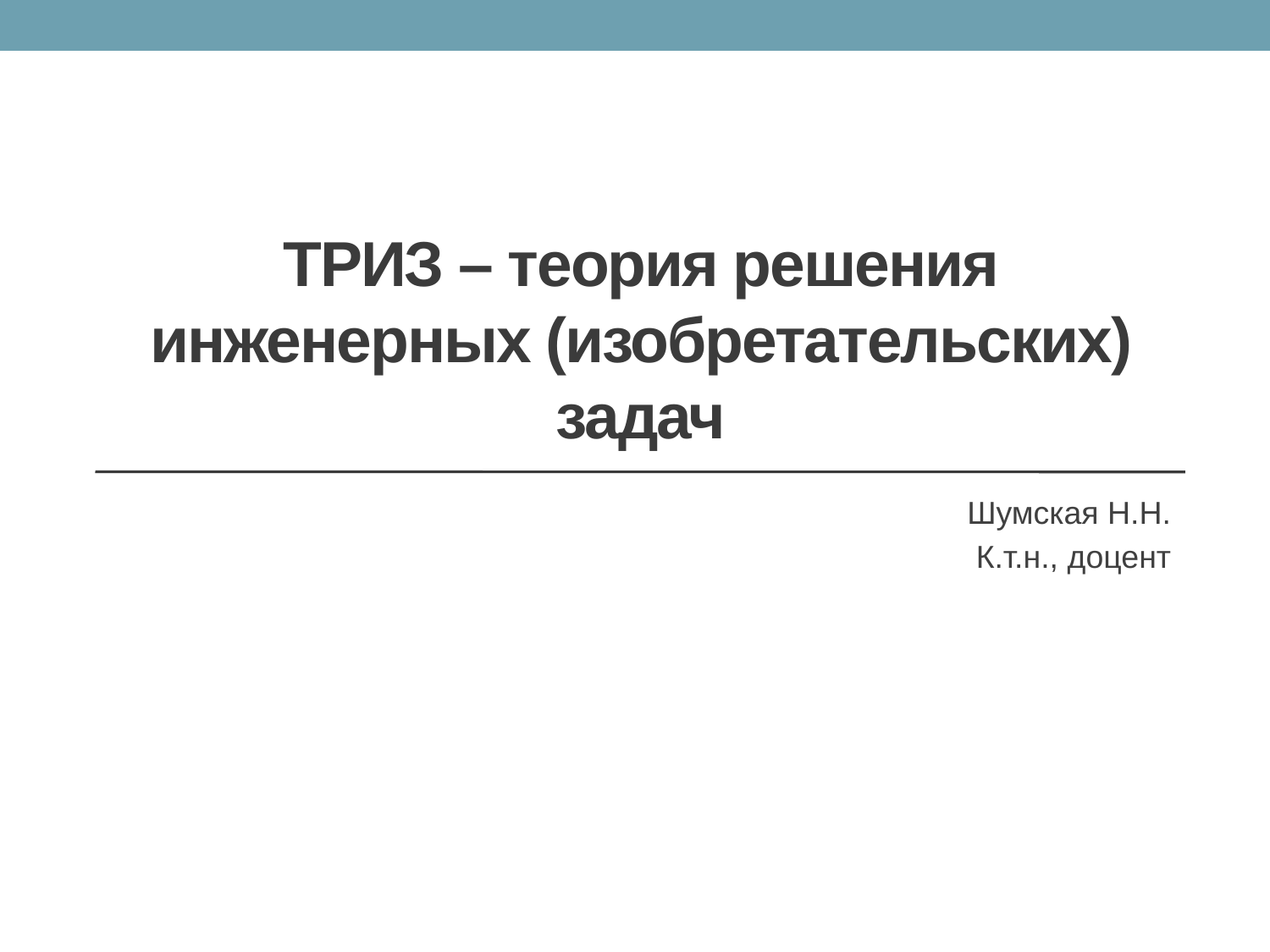

# ТРИЗ – теория решения инженерных (изобретательских) задач
Шумская Н.Н.
К.т.н., доцент